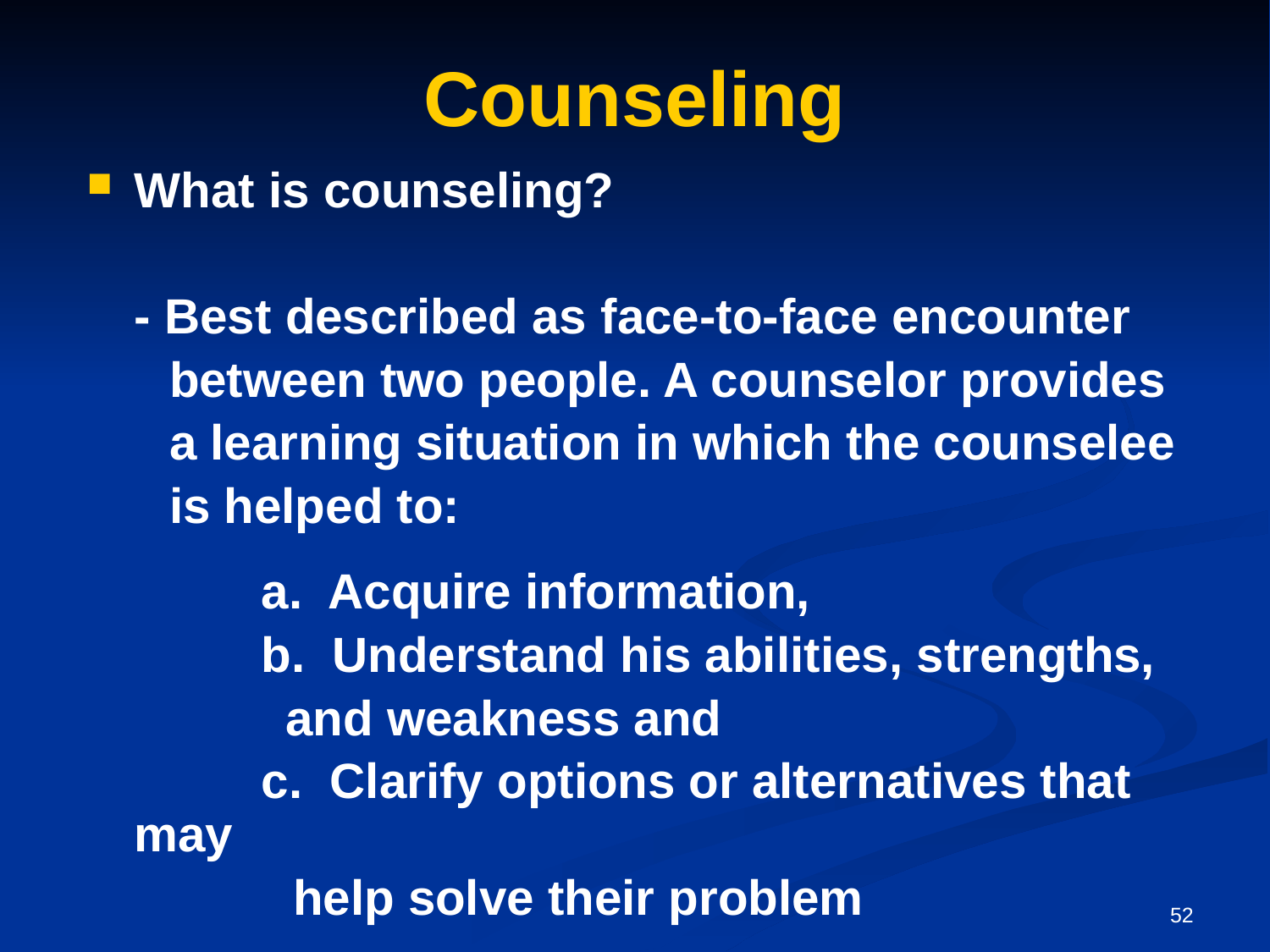

# Counseling
What is counseling?

	- Best described as face-to-face encounter
      between two people. A counselor provides
      a learning situation in which the counselee
      is helped to:

		a.  Acquire information,
		b.  Understand his abilities, strengths,
	           and weakness and
		c.  Clarify options or alternatives that may
               help solve their problem
52